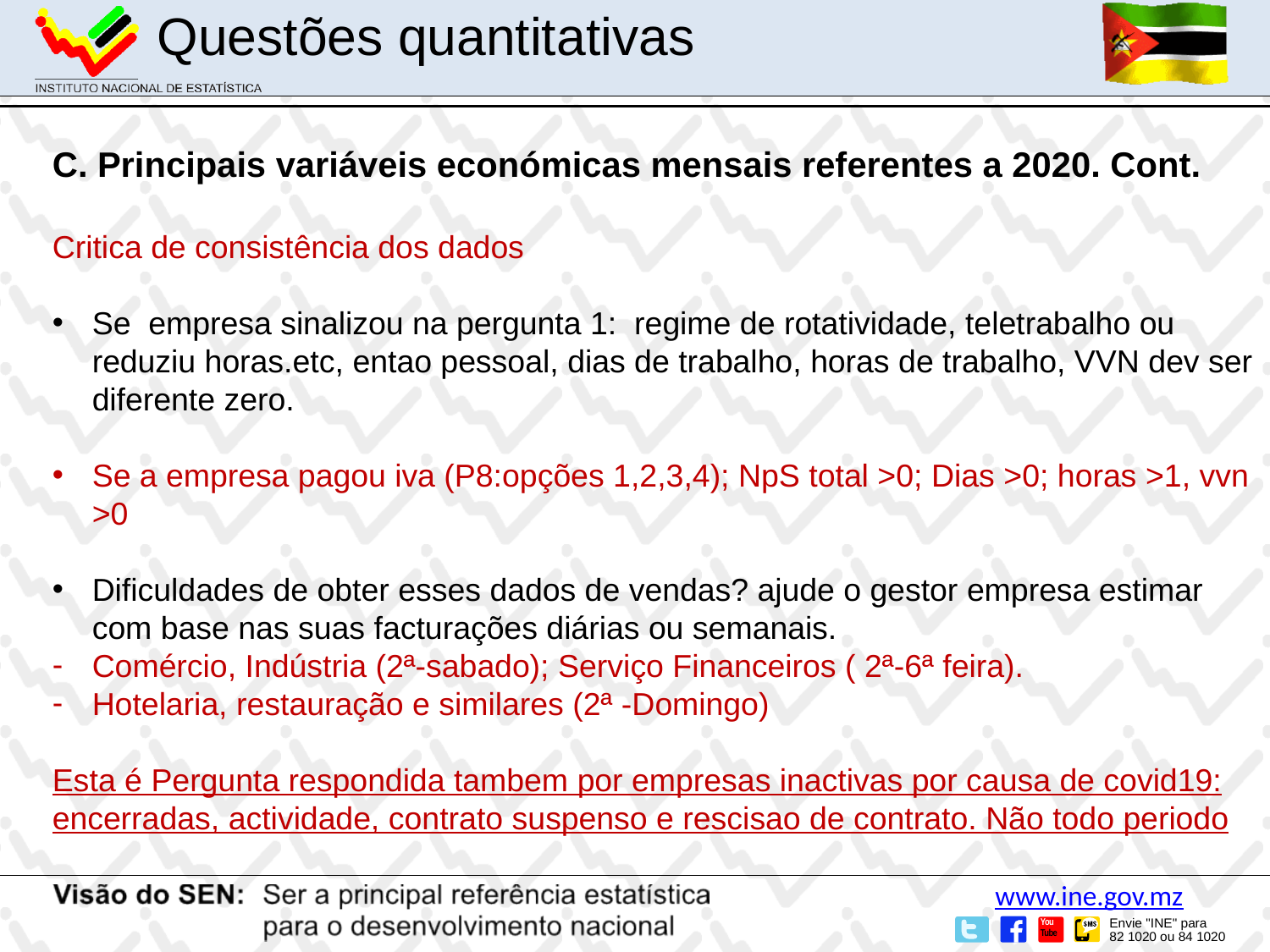

Questões quantitativas
C. Principais variáveis económicas mensais referentes a 2020. Cont.

Critica de consistência dos dados

Se  empresa sinalizou na pergunta 1:  regime de rotatividade, teletrabalho ou reduziu horas.etc, entao pessoal, dias de trabalho, horas de trabalho, VVN dev ser diferente zero.

Se a empresa pagou iva (P8:opções 1,2,3,4); NpS total >0; Dias >0; horas >1, vvn >0

Dificuldades de obter esses dados de vendas? ajude o gestor empresa estimar com base nas suas facturações diárias ou semanais.
Comércio, Indústria (2ª-sabado); Serviço Financeiros ( 2ª-6ª feira).
Hotelaria, restauração e similares (2ª -Domingo)

Esta é Pergunta respondida tambem por empresas inactivas por causa de covid19: encerradas, actividade, contrato suspenso e rescisao de contrato. Não todo periodo